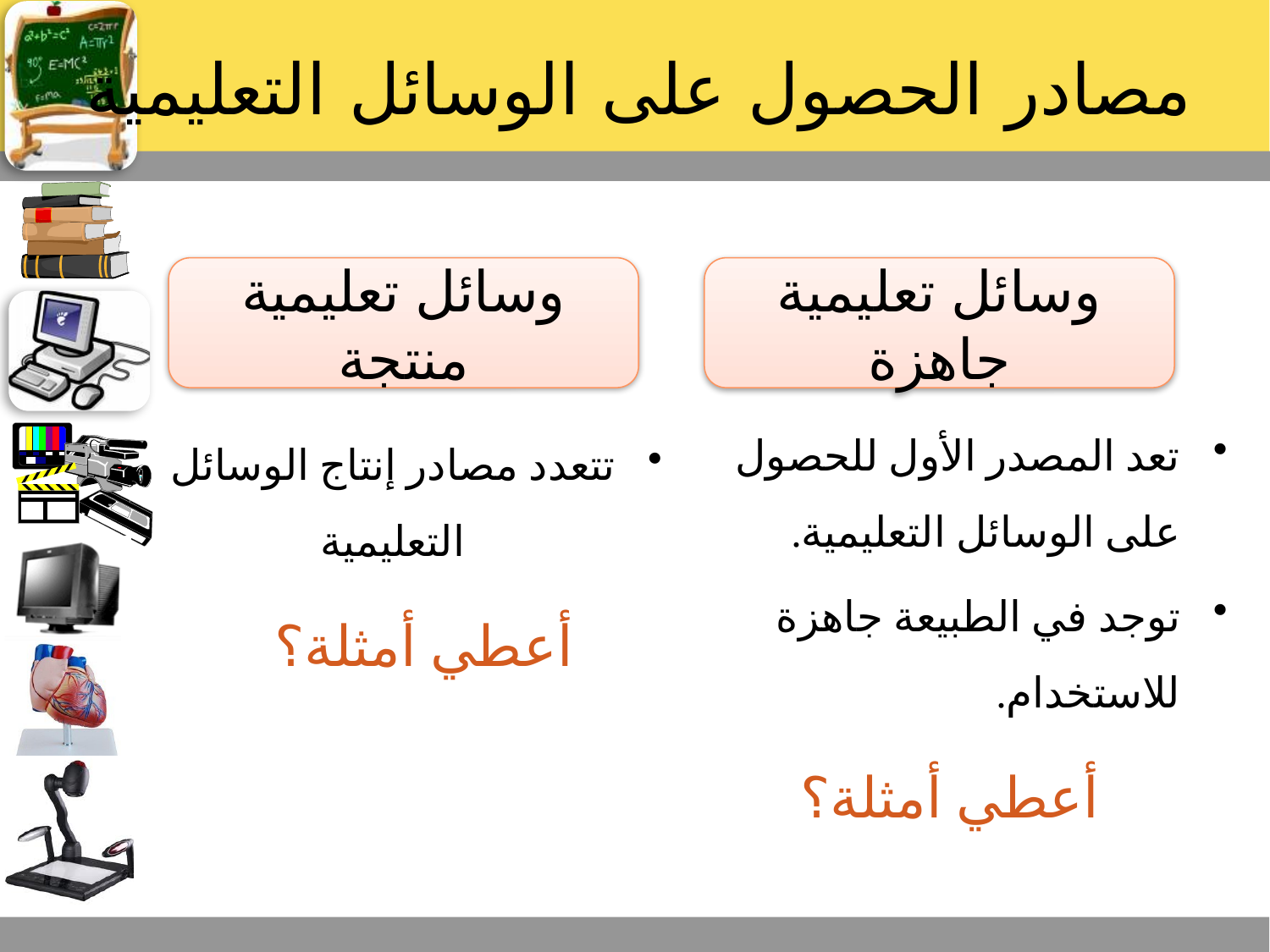

# مصادر الحصول على الوسائل التعليمية
وسائل تعليمية منتجة
وسائل تعليمية جاهزة
تعد المصدر الأول للحصول على الوسائل التعليمية.
توجد في الطبيعة جاهزة للاستخدام.
أعطي أمثلة؟
تتعدد مصادر إنتاج الوسائل التعليمية
أعطي أمثلة؟